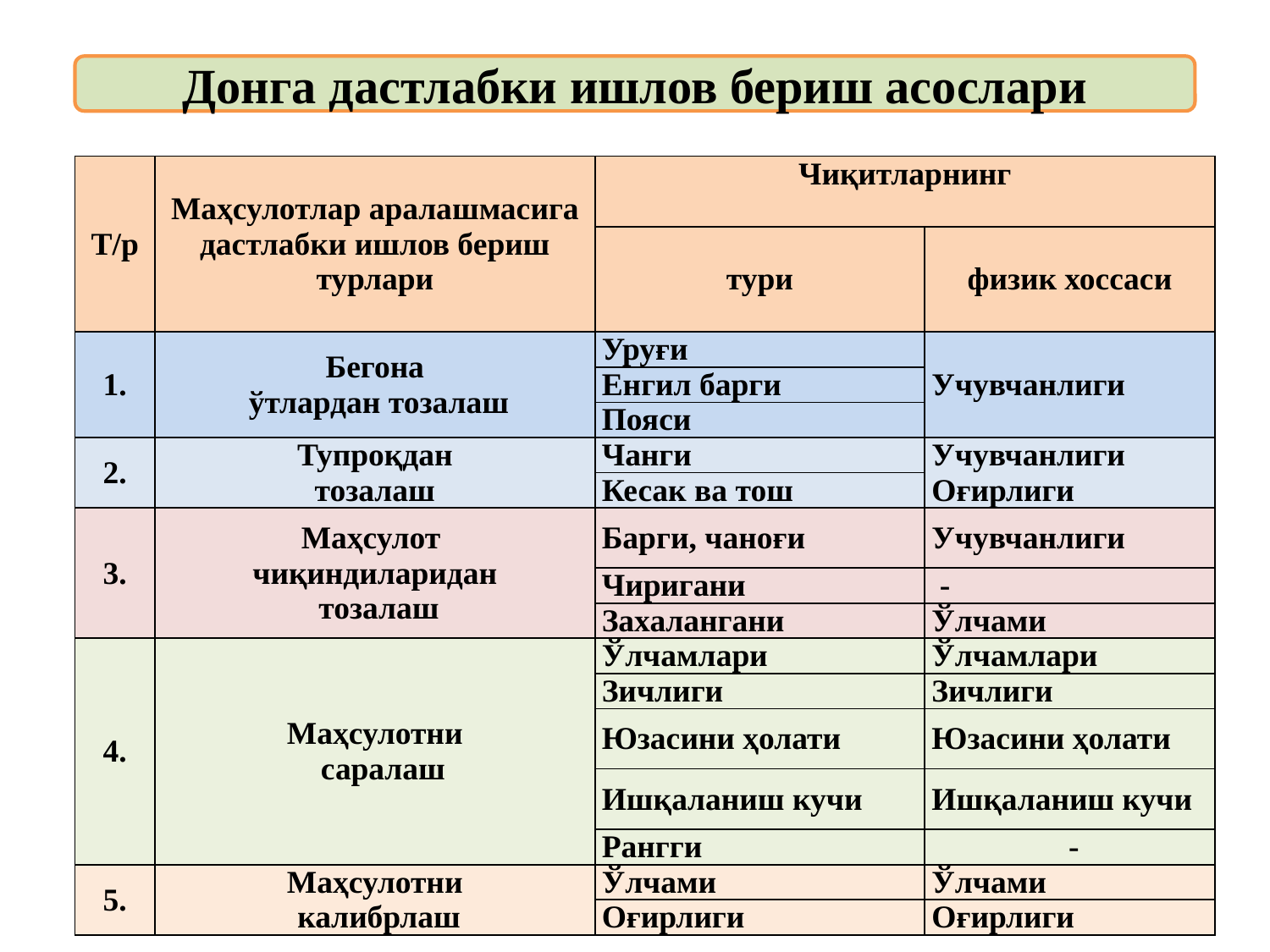

Донга дастлабки ишлов бериш асослари
| Т/р | Маҳсулотлар аралашмасига дастлабки ишлов бериш турлари | Чиқитларнинг |  |
| --- | --- | --- | --- |
|  |  | тури | физик хоссаси |
| 1. | Бегона ўтлардан тозалаш | Уруғи | Учувчанлиги |
|  |  | Енгил барги |  |
|  |  | Пояси |  |
| 2. | Тупроқдан тозалаш | Чанги | Учувчанлиги Оғирлиги |
|  |  | Кесак ва тош |  |
| 3. | Маҳсулот чиқиндиларидан тозалаш | Барги, чаноғи | Учувчанлиги |
|  |  | Чиригани | - |
|  |  | Захалангани | Ўлчами |
| 4. | Маҳсулотни саралаш | Ўлчамлари | Ўлчамлари |
|  |  | Зичлиги | Зичлиги |
|  |  | Юзасини ҳолати | Юзасини ҳолати |
|  |  | Ишқаланиш кучи | Ишқаланиш кучи |
|  |  | Рангги | - |
| 5. | Маҳсулотни калибрлаш | Ўлчами | Ўлчами |
|  |  | Оғирлиги | Оғирлиги |